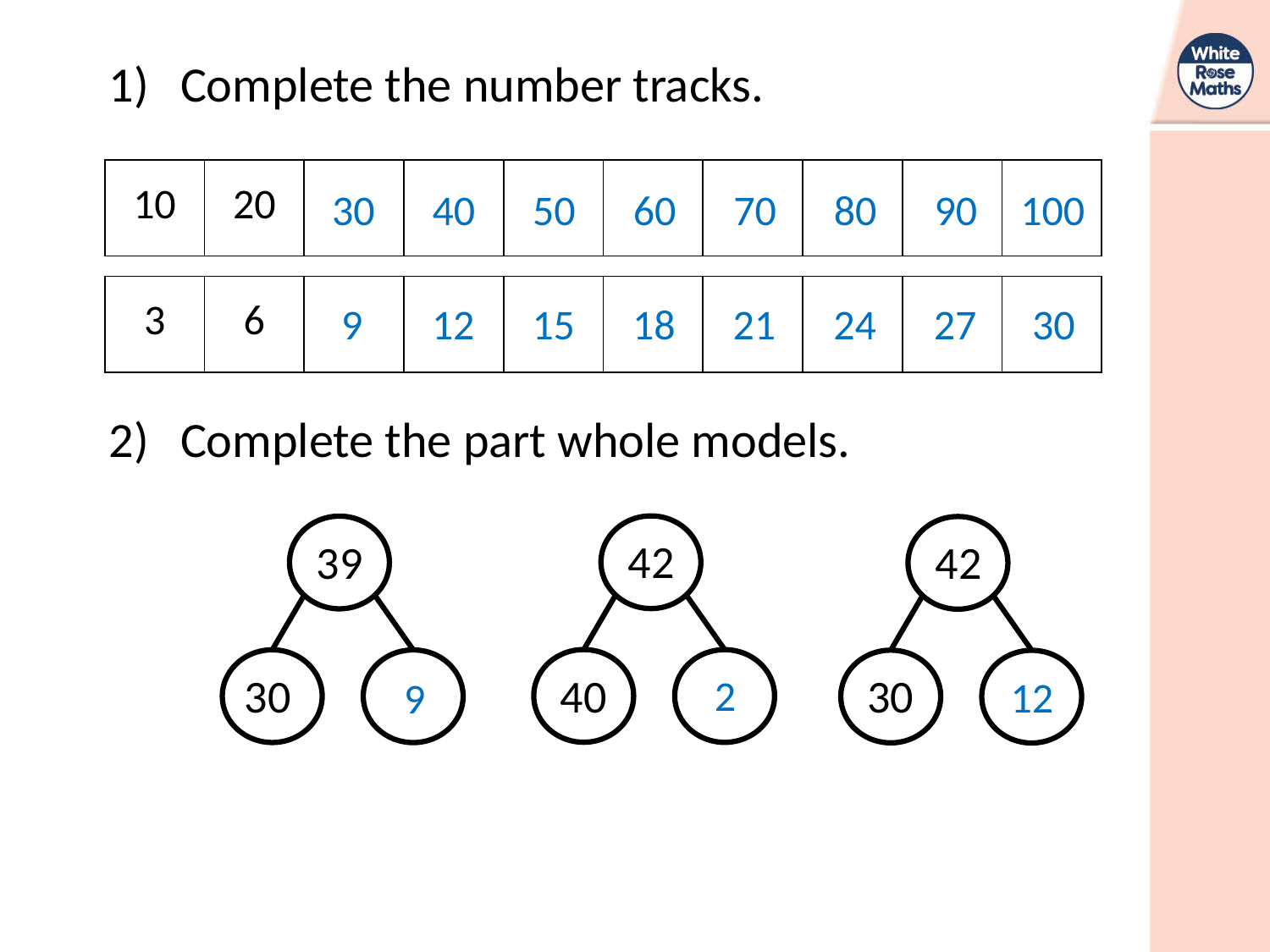

Complete the number tracks.

Complete the part whole models.

| 10 | 20 |  |  |  |  |  |  |  |  |
| --- | --- | --- | --- | --- | --- | --- | --- | --- | --- |
30
40
50
60
70
80
90
100
| 3 | 6 |  |  |  |  |  |  |  |  |
| --- | --- | --- | --- | --- | --- | --- | --- | --- | --- |
9
12
15
18
21
24
27
30

42
39
42
40
30
30
2
12
9